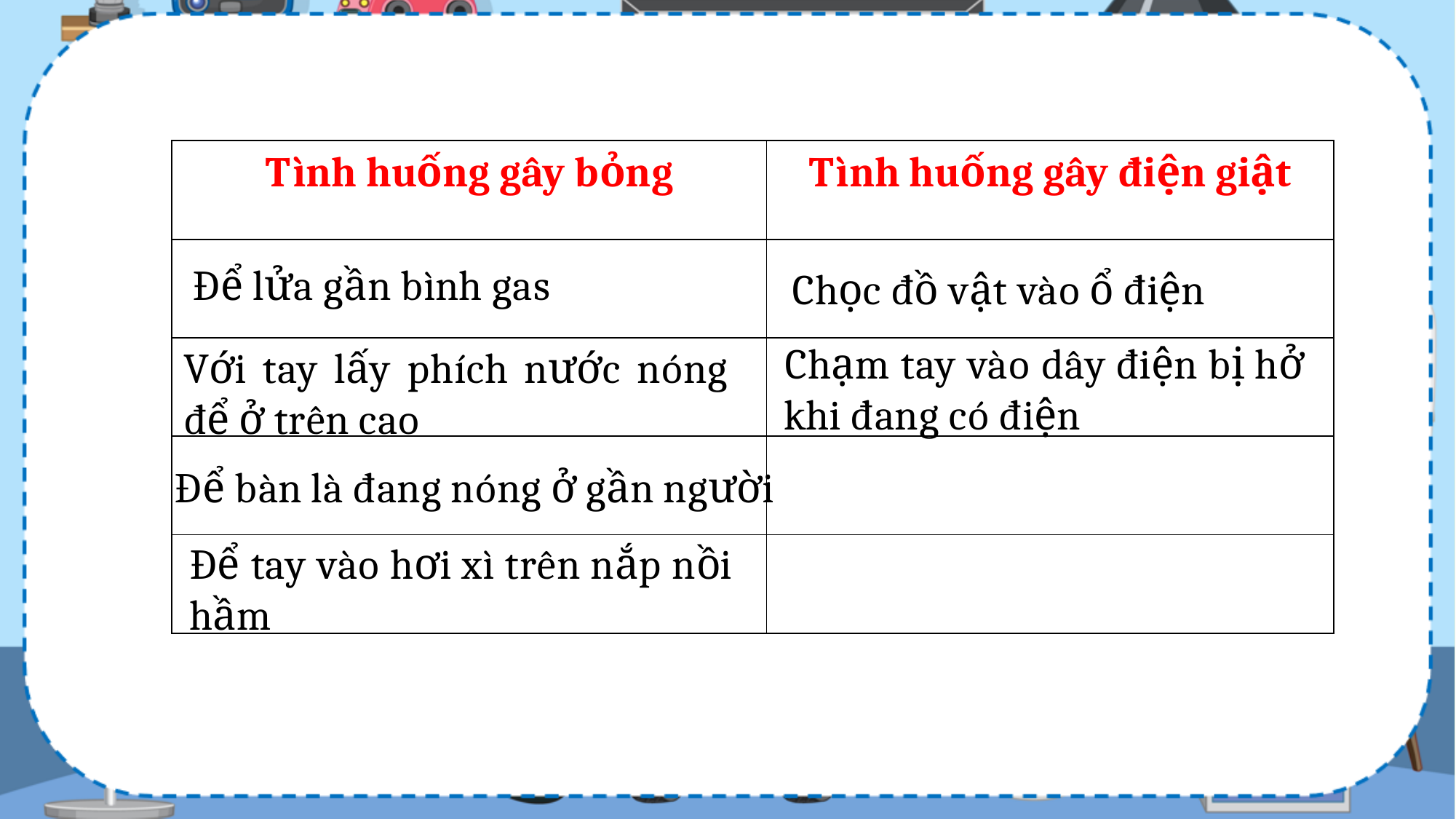

| Tình huống gây bỏng | Tình huống gây điện giật |
| --- | --- |
|  |  |
|  |  |
|  |  |
|  |  |
Để lửa gần bình gas
Chọc đồ vật vào ổ điện
Chạm tay vào dây điện bị hở khi đang có điện
Với tay lấy phích nước nóng để ở trên cao
Để bàn là đang nóng ở gần người
Để tay vào hơi xì trên nắp nồi hầm